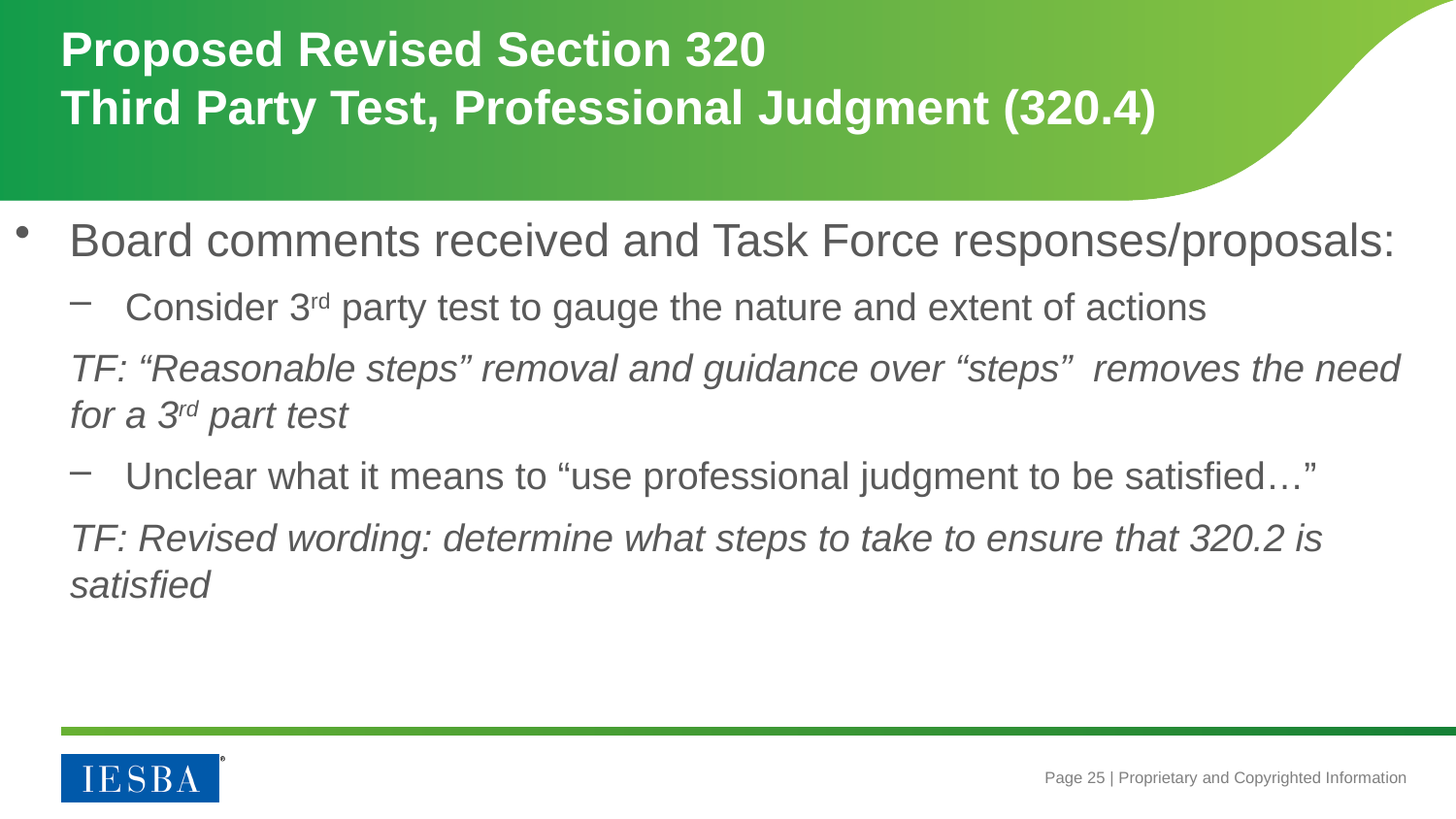

# Proposed Revised Section 320 Third Party Test, Professional Judgment (320.4)
Board comments received and Task Force responses/proposals:
Consider 3rd party test to gauge the nature and extent of actions
TF: “Reasonable steps” removal and guidance over “steps”  removes the need for a 3rd part test
Unclear what it means to “use professional judgment to be satisfied…”
TF: Revised wording: determine what steps to take to ensure that 320.2 is satisfied